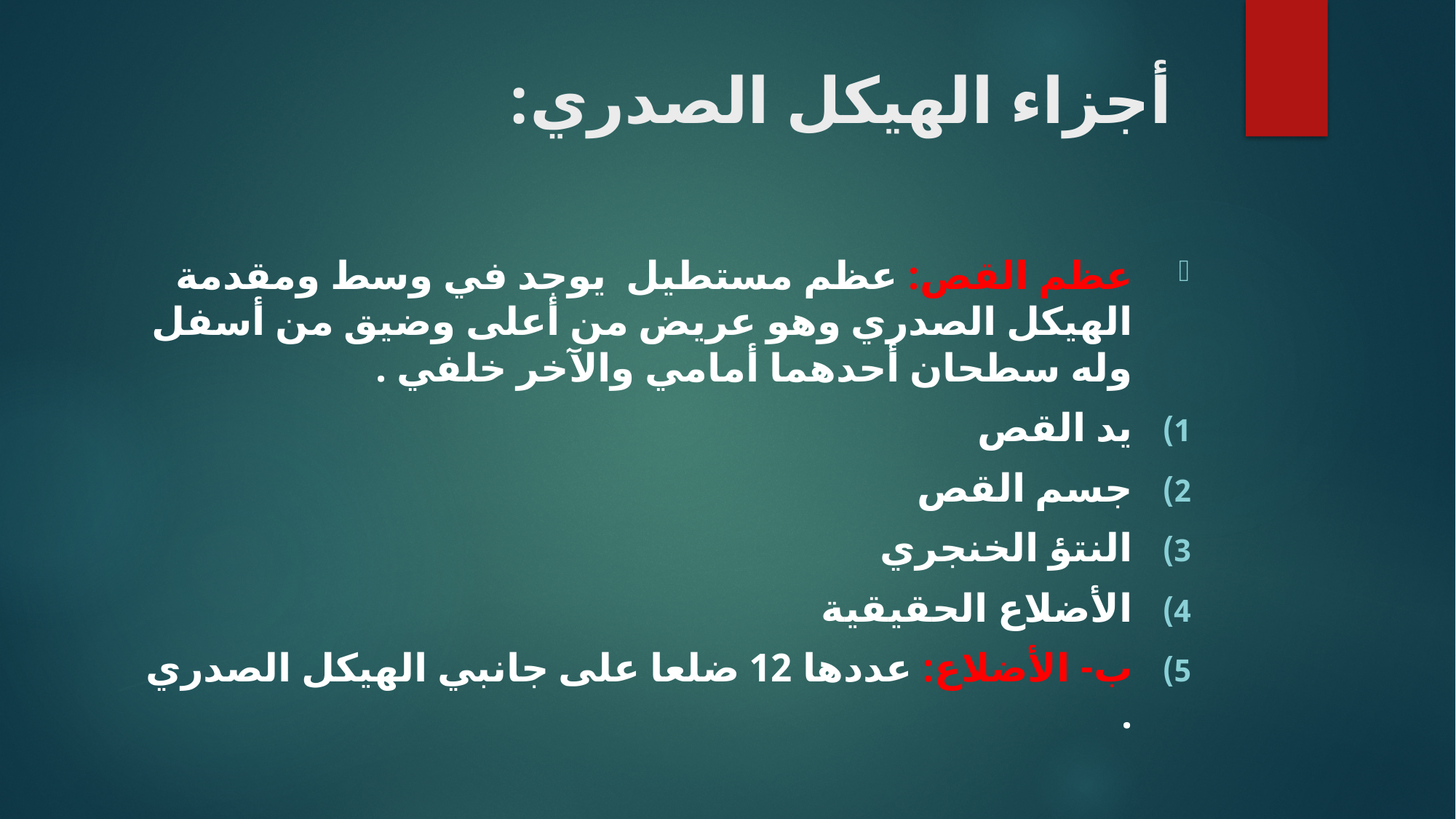

# أجزاء الهيكل الصدري:
عظم القص: عظم مستطيل  يوجد في وسط ومقدمة الهيكل الصدري وهو عريض من أعلى وضيق من أسفل وله سطحان أحدهما أمامي والآخر خلفي .
يد القص
جسم القص
النتؤ الخنجري
الأضلاع الحقيقية
ب- الأضلاع: عددها 12 ضلعا على جانبي الهيكل الصدري .